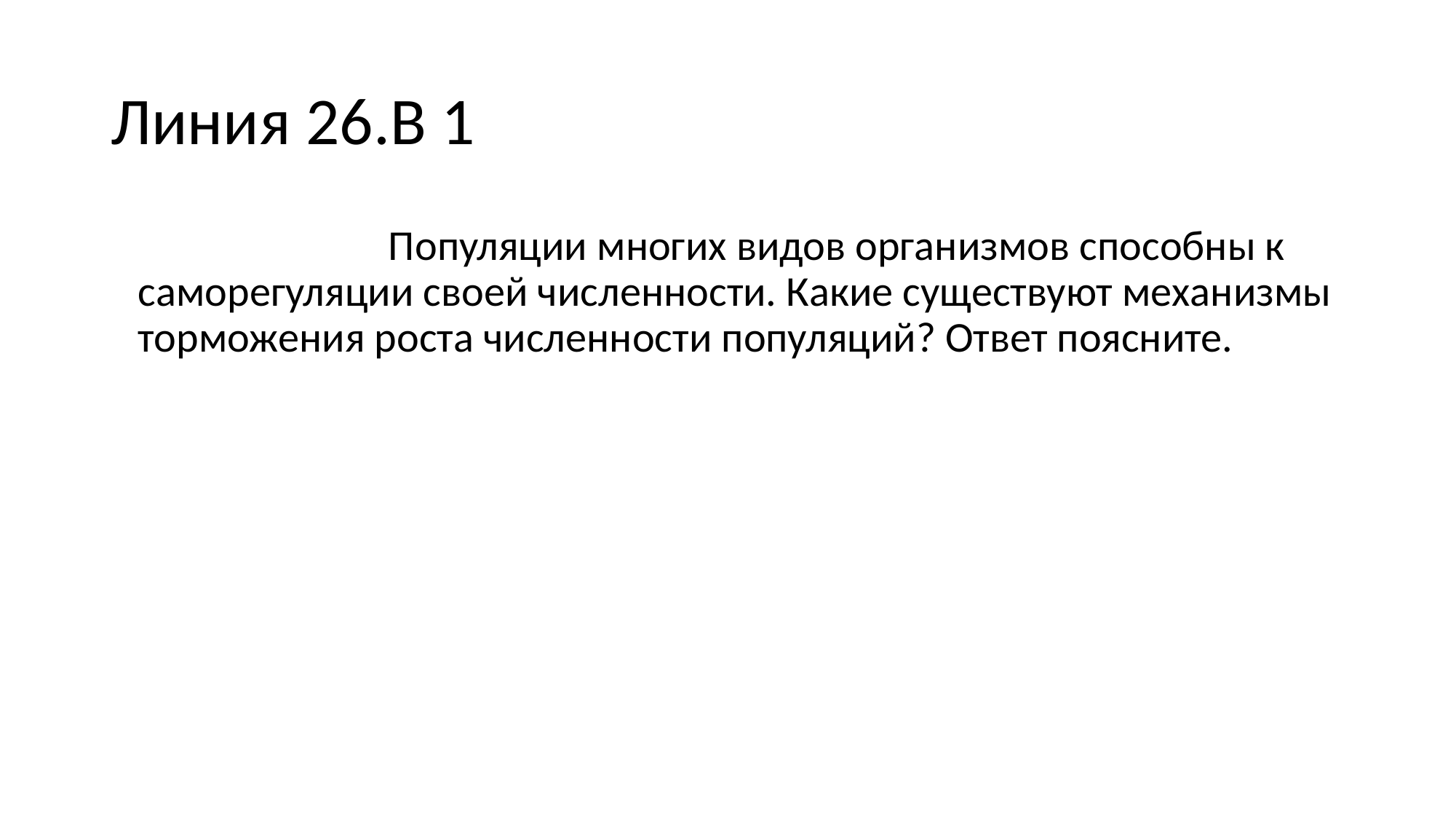

# Линия 26.В 1
Пример № 1. Популяции многих видов организмов способны к саморегуляции своей численности. Какие существуют механизмы торможения роста численности популяций? Ответ поясните.